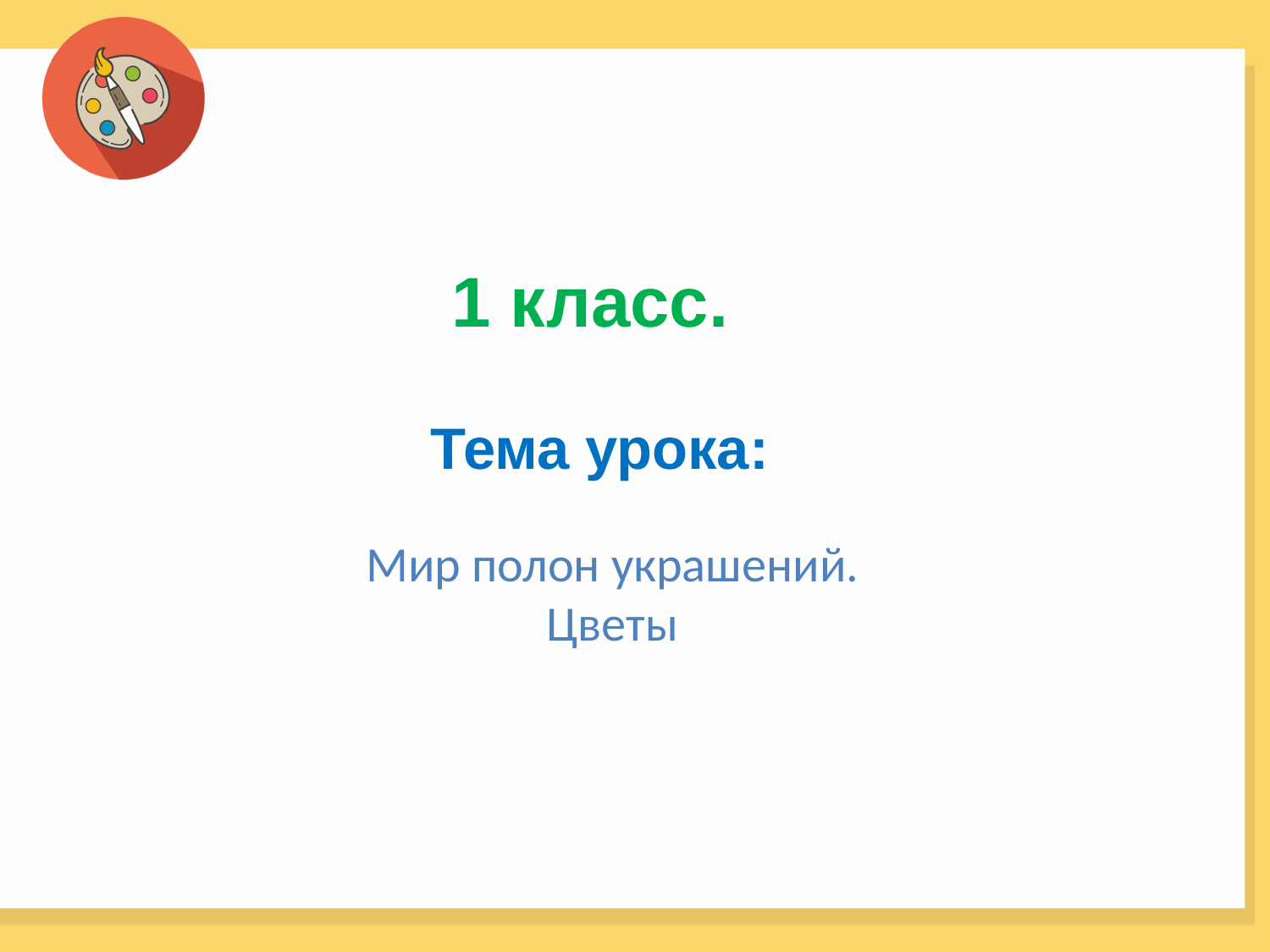

1 класс.

Тема урока:
Мир полон украшений.
Цветы